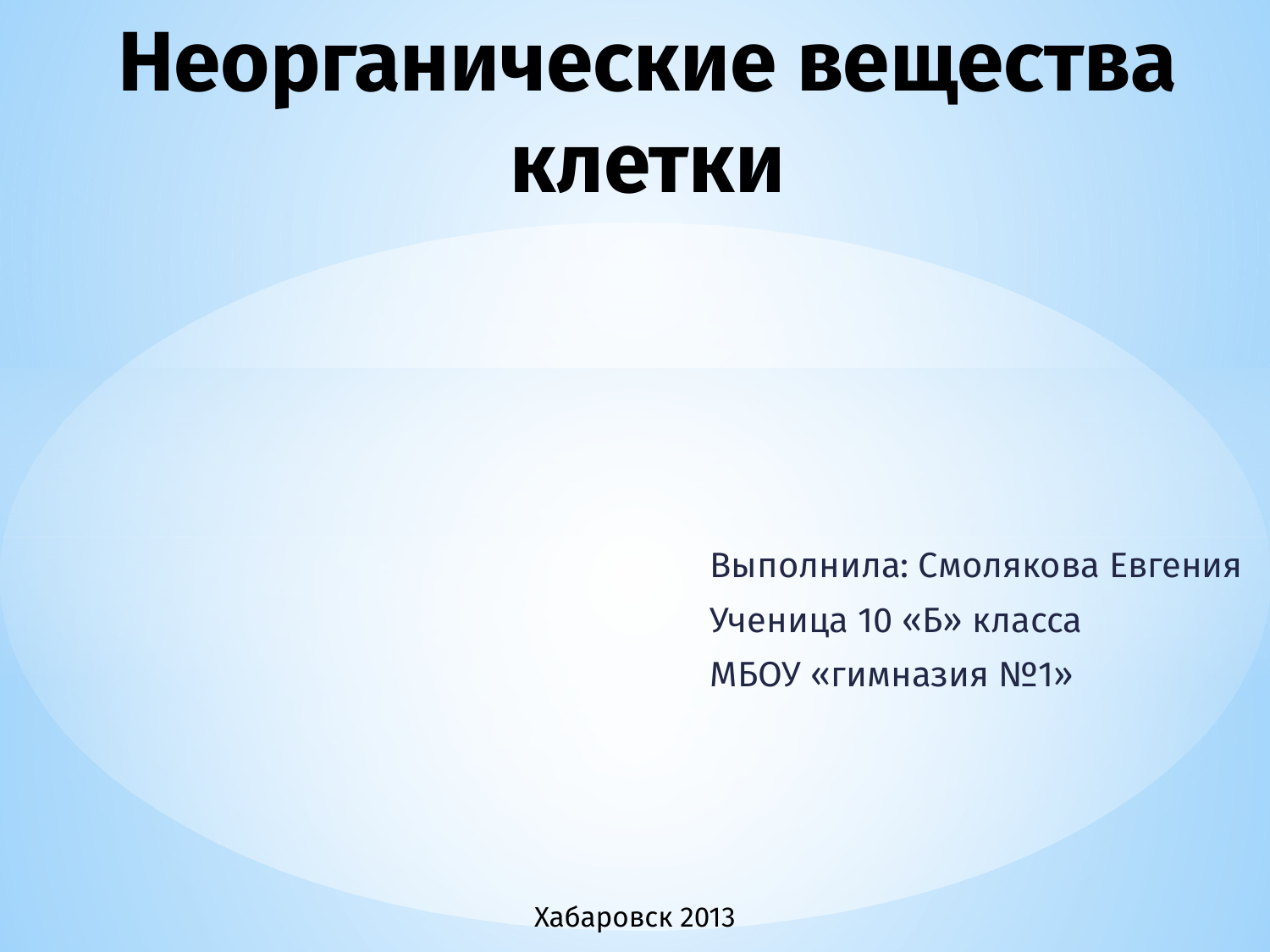

# Неорганические вещества клетки
Выполнила: Смолякова Евгения
Ученица 10 «Б» класса
МБОУ «гимназия №1»
Хабаровск 2013